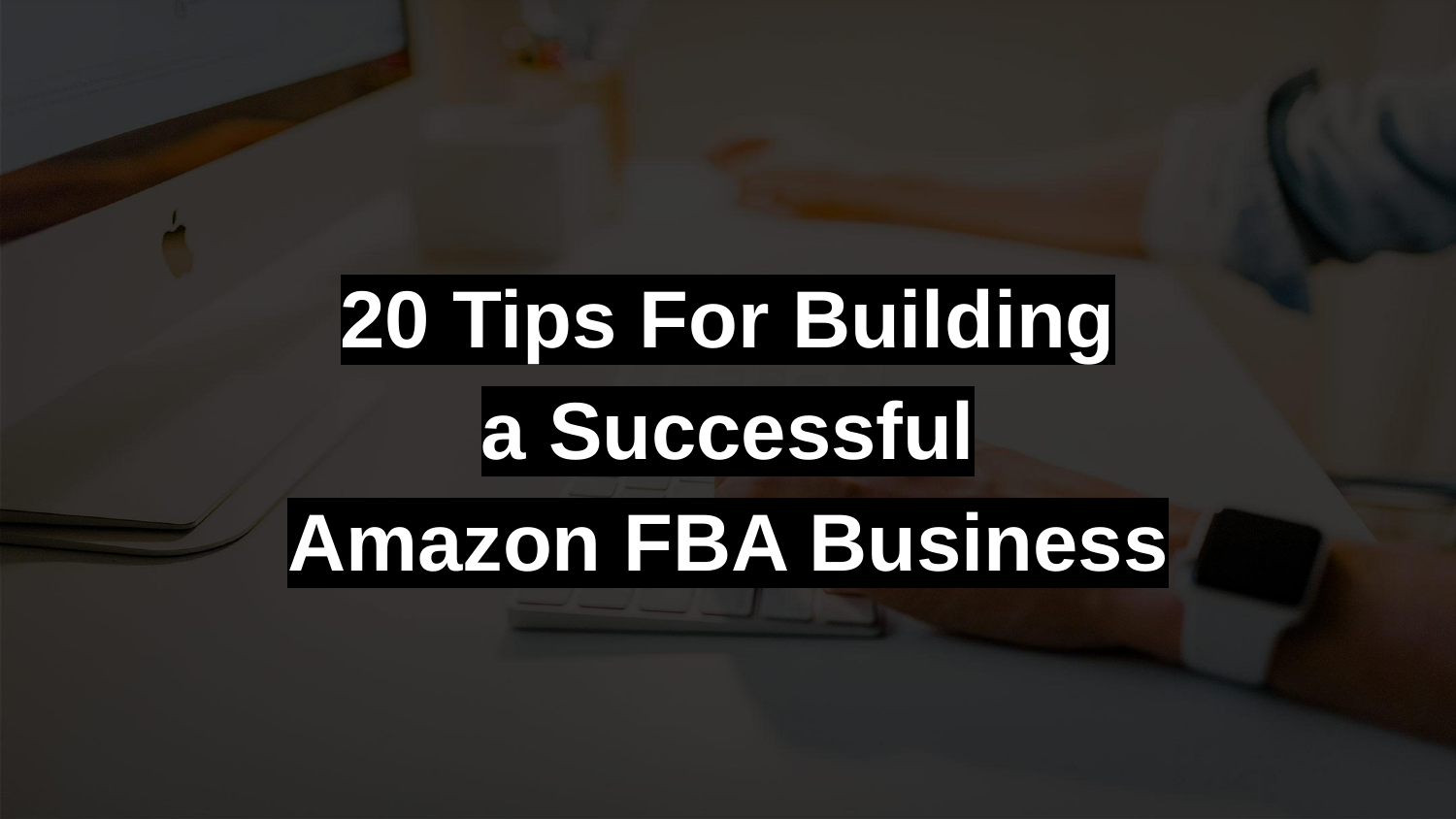

20 Tips For Building
a Successful
Amazon FBA Business